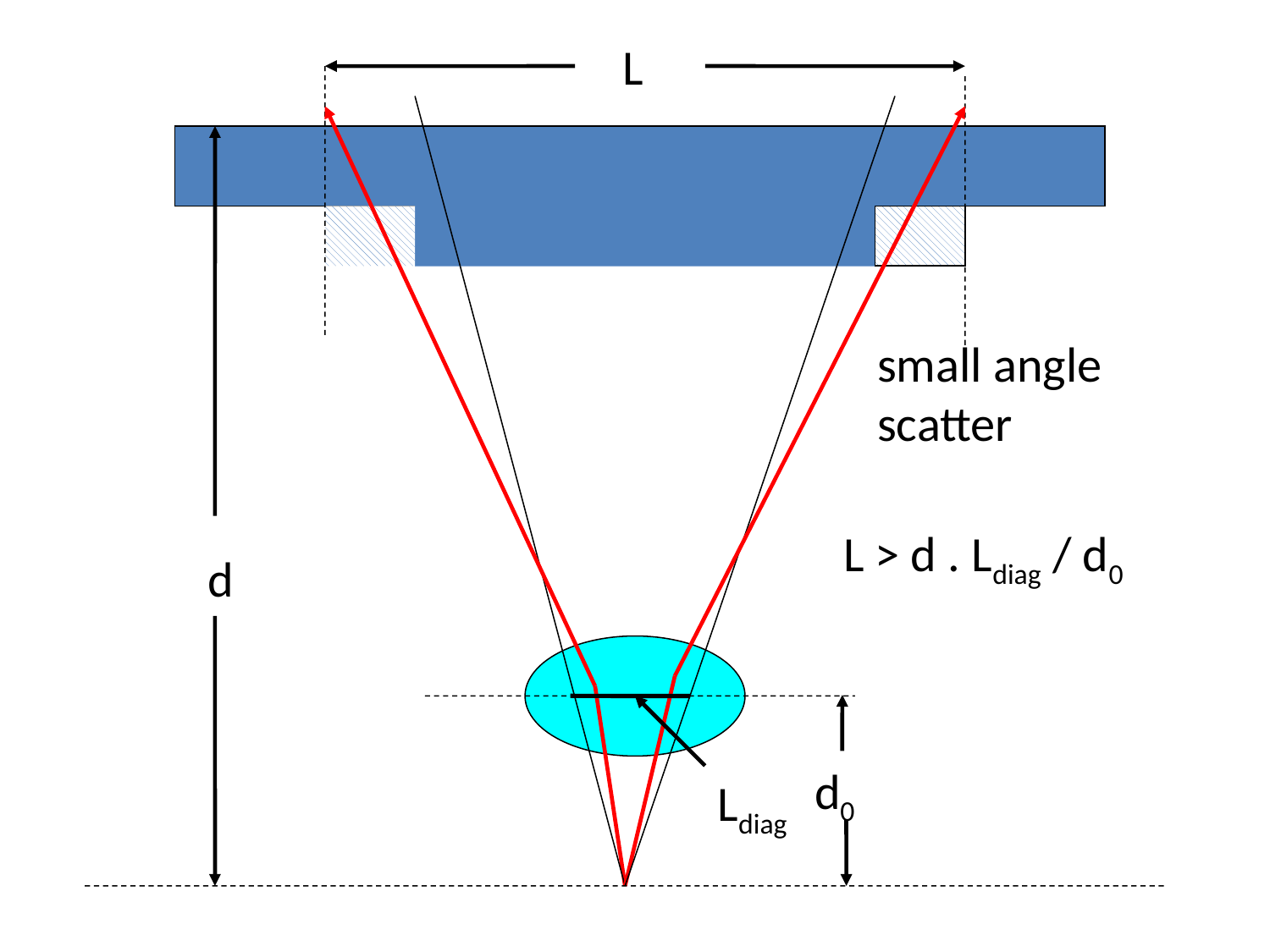

L

small angle scatter
L > d . Ldiag / d0
d

d0
Ldiag